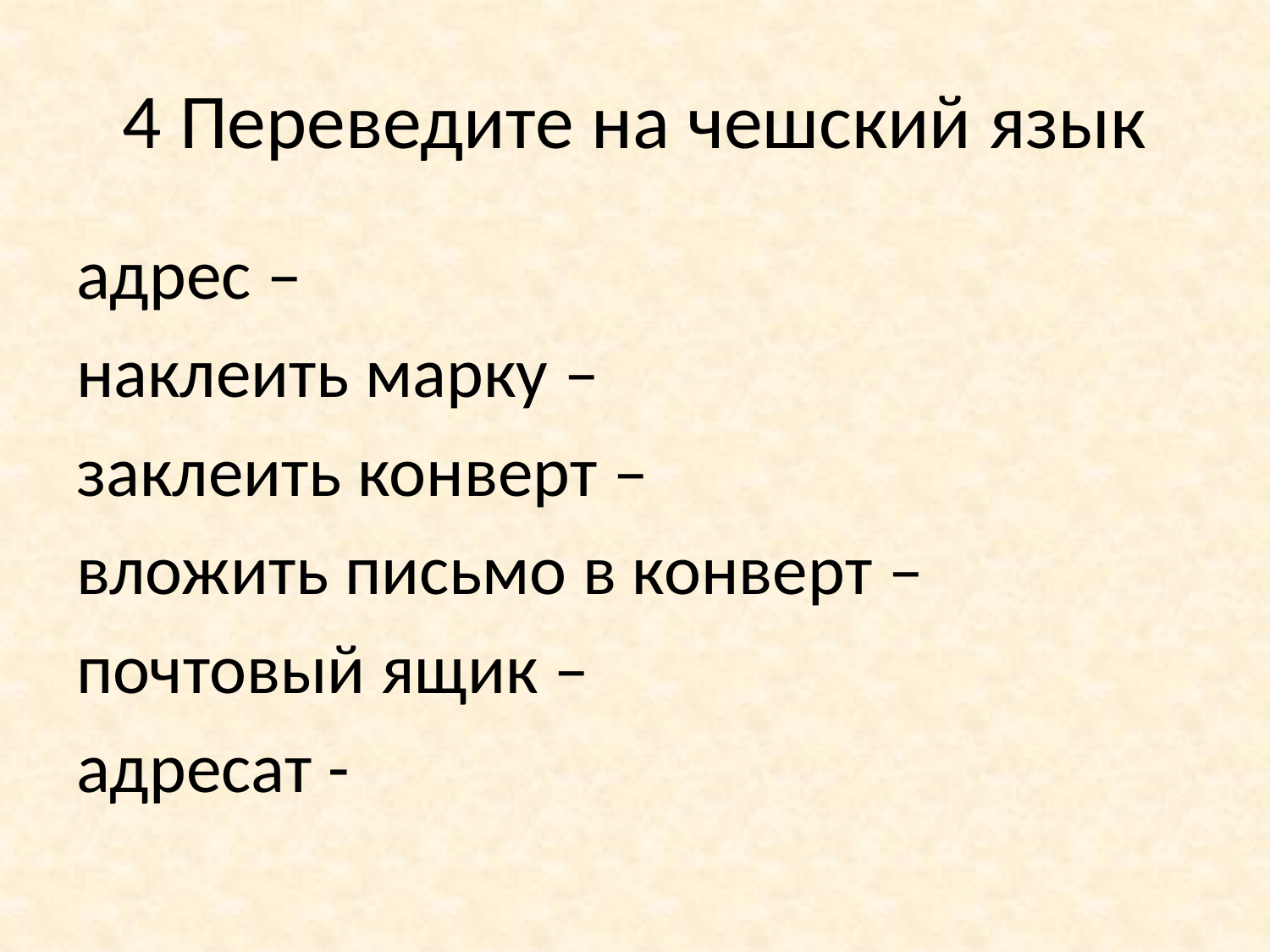

# 4 Переведите на чешский язык
адрес –
наклеить марку –
заклеить конверт –
вложить письмо в конверт –
почтовый ящик –
адресат -